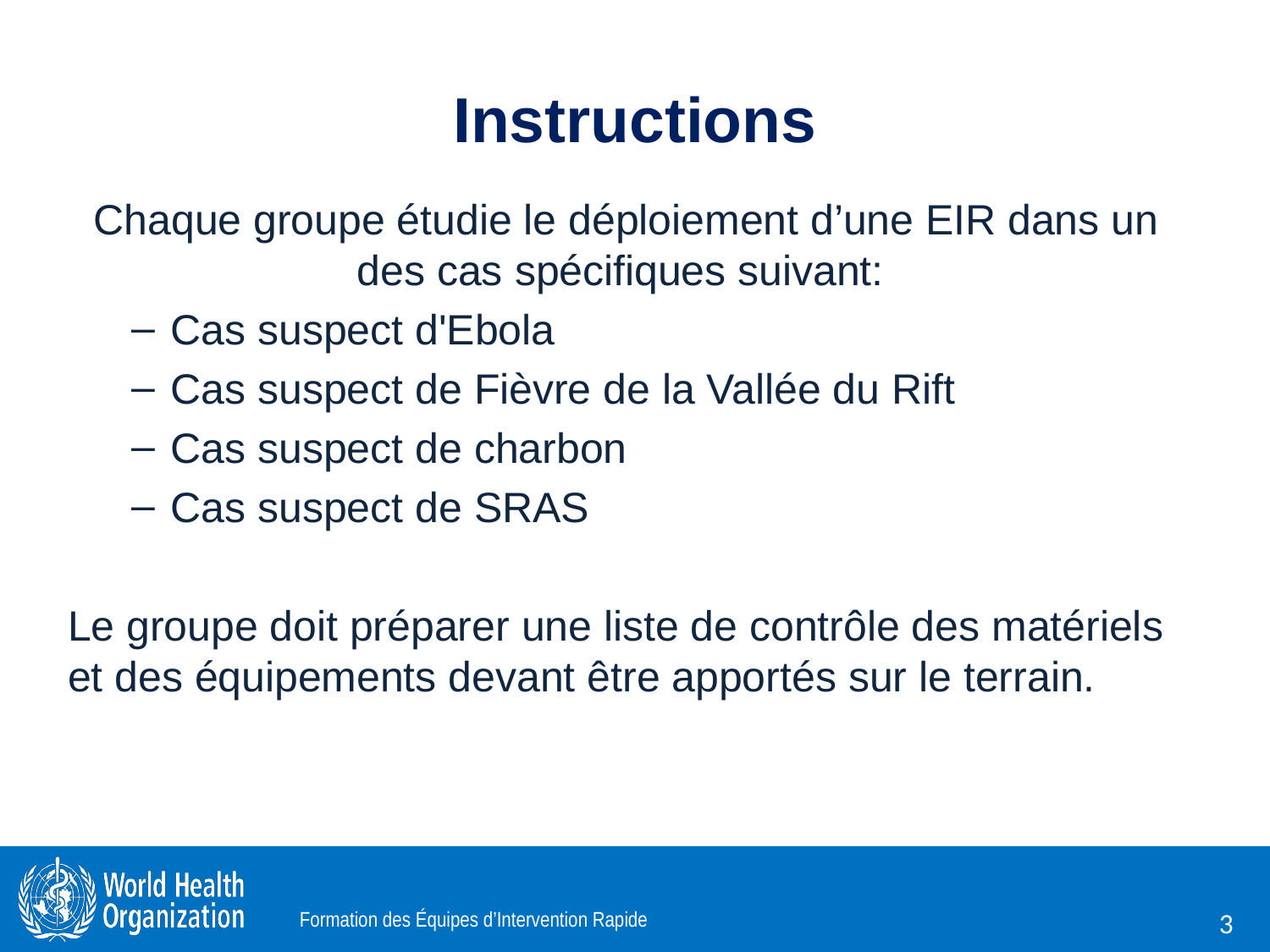

# Instructions
Chaque groupe étudie le déploiement d’une EIR dans un des cas spécifiques suivant:
Cas suspect d'Ebola
Cas suspect de Fièvre de la Vallée du Rift
Cas suspect de charbon
Cas suspect de SRAS

Le groupe doit préparer une liste de contrôle des matériels et des équipements devant être apportés sur le terrain.